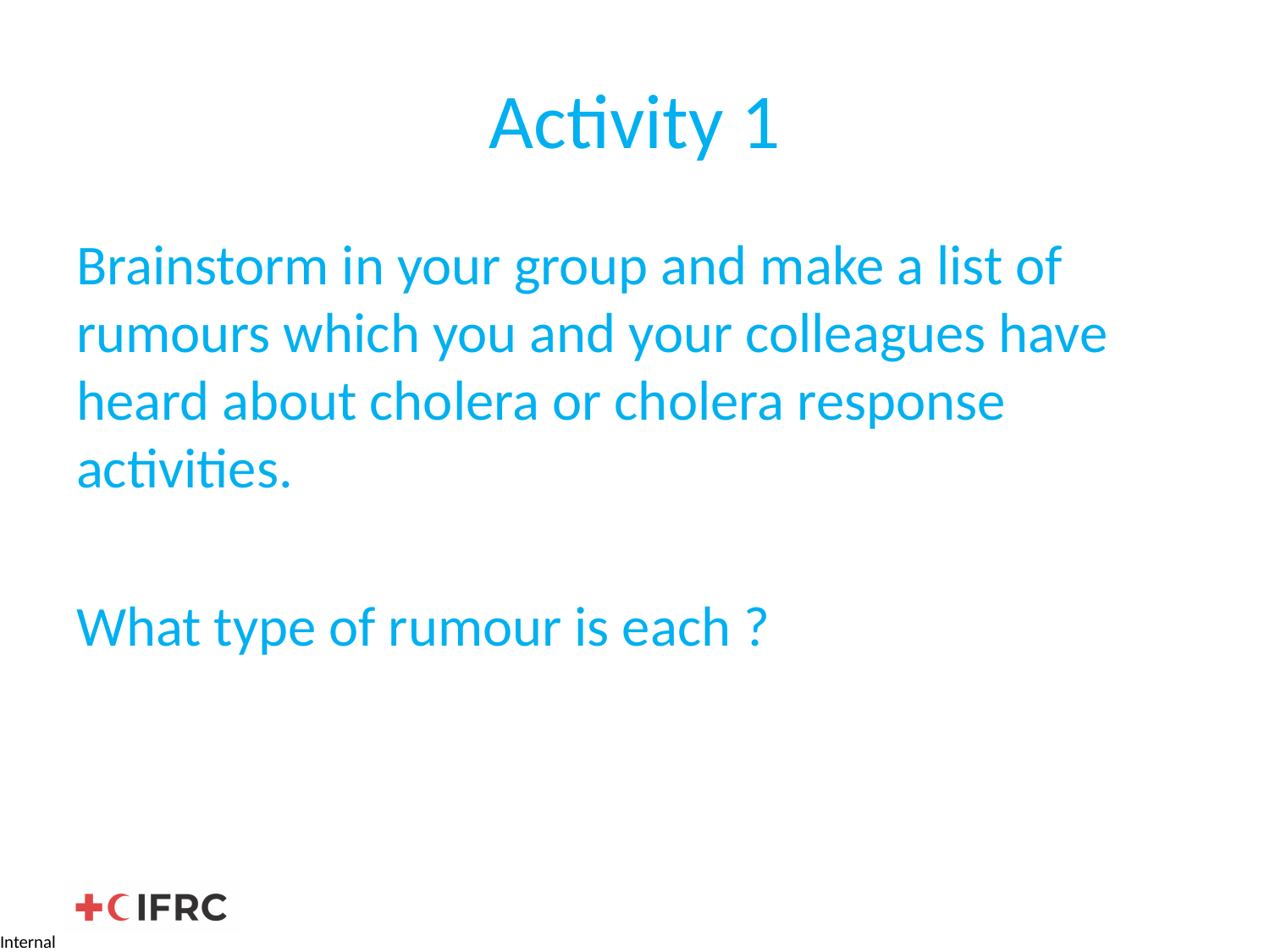

# Activity 1
Brainstorm in your group and make a list of rumours which you and your colleagues have heard about cholera or cholera response activities.

What type of rumour is each ?